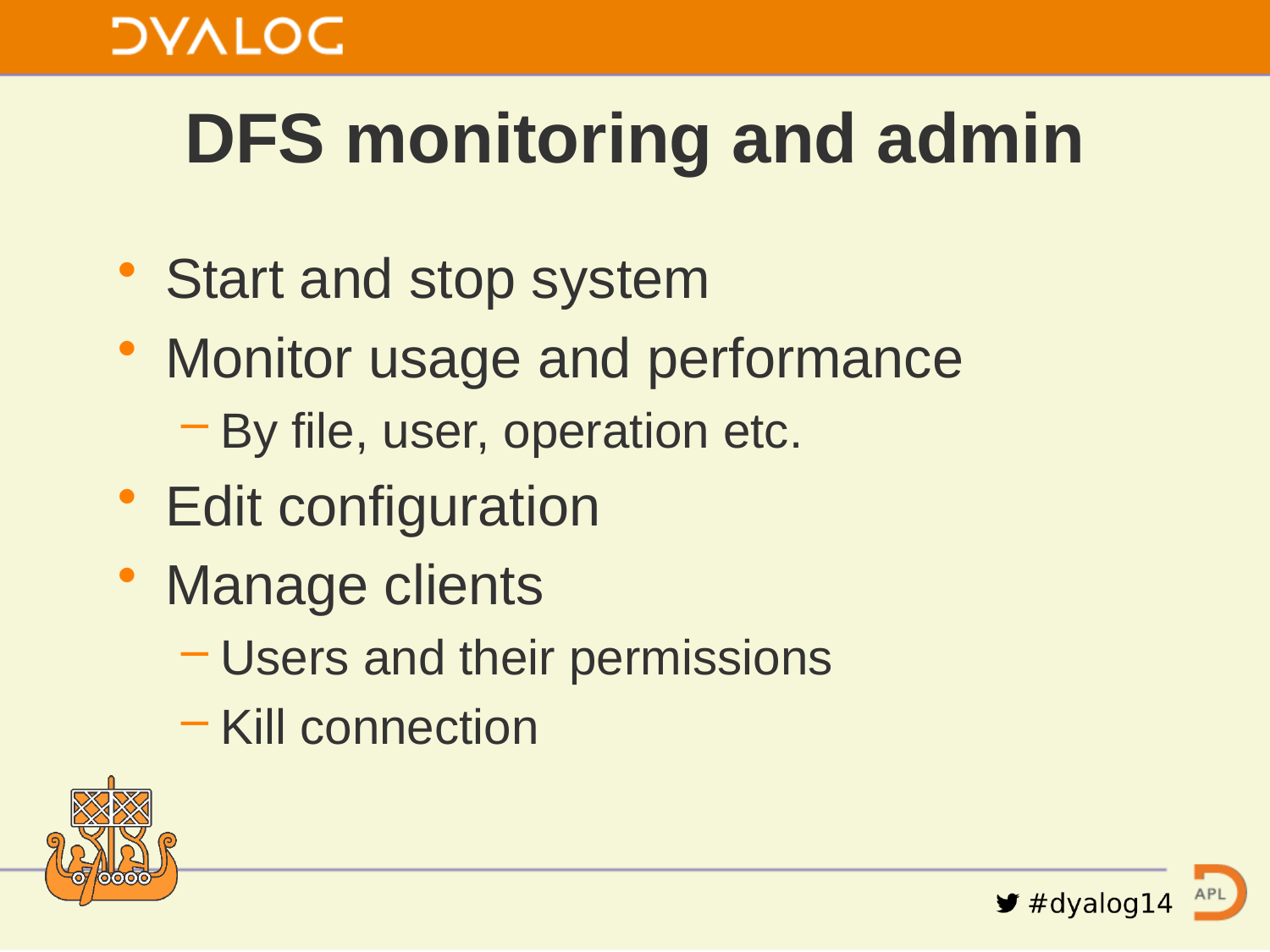

# DFS monitoring and admin
Start and stop system
Monitor usage and performance
By file, user, operation etc.
Edit configuration
Manage clients
Users and their permissions
Kill connection